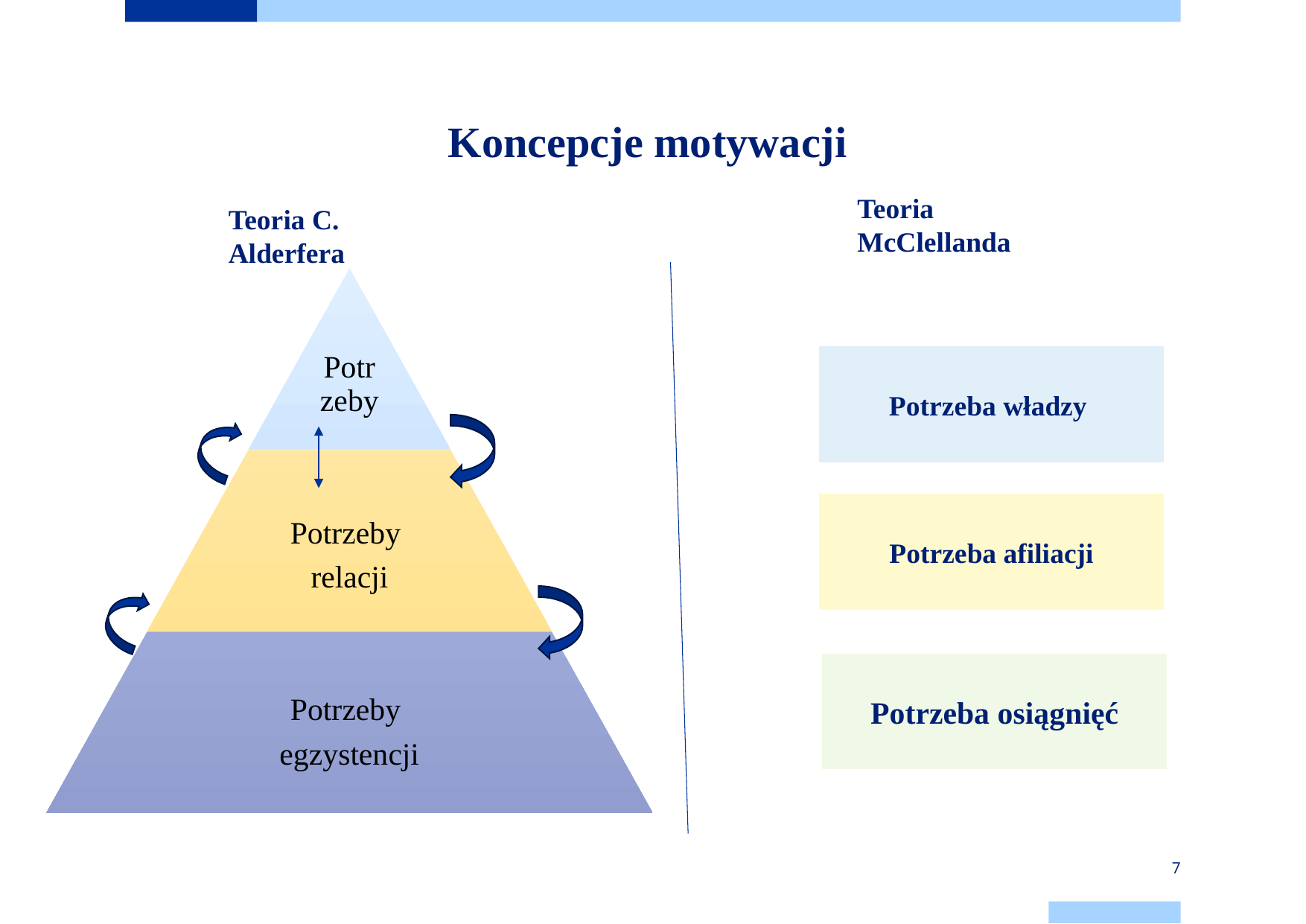

# Koncepcje motywacji
Teoria McClellanda
Teoria C. Alderfera

Potrzeby
 wzrostu
Potrzeby
relacji
Potrzeby
egzystencji
Potrzeba władzy

Potrzeba afiliacji

Potrzeba osiągnięć
7